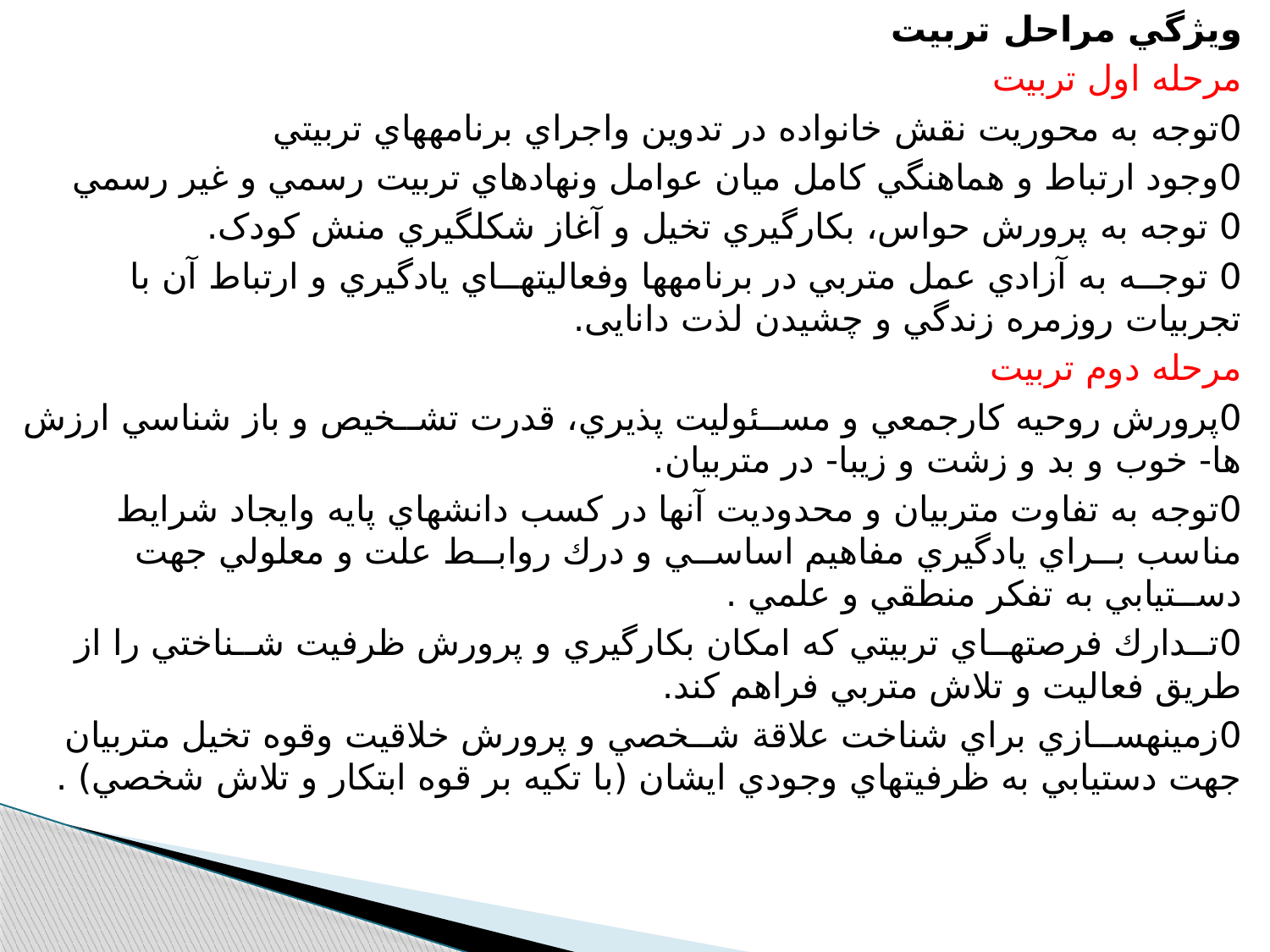

ويژگي مراحل تربيت
مرحله اول تربيت
0توجه به محوريت نقش خانواده در تدوين واجراي برنامههاي تربيتي
0وجود ارتباط و هماهنگي كامل ميان عوامل ونهادهاي تربيت رسمي و غير رسمي
0 توجه به پرورش حواس، بکارگيري تخيل و آغاز شکلگيري منش کودک.
0 توجــه به آزادي عمل متربي در برنامهها وفعاليتهــاي يادگيري و ارتباط آن با تجربيات روزمره زندگي و چشيدن لذت دانایی.
مرحله دوم تربیت
0پرورش روحيه كارجمعي و مســئوليت پذيري، قدرت تشــخيص و باز شناسي ارزش ها- خوب و بد و زشت و زيبا- در متربيان.
0توجه به تفاوت متربيان و محدوديت آنها در كسب دانشهاي پايه وايجاد شرايط مناسب بــراي يادگيري مفاهيم اساســي و درك روابــط علت و معلولي جهت دســتيابي به تفكر منطقي و علمي .
0تــدارك فرصتهــاي تربيتي كه امكان بكارگيري و پرورش ظرفيت شــناختي را از طريق فعاليت و تلاش متربي فراهم كند.
0زمينهســازي براي شناخت علاقة شــخصي و پرورش خلاقيت وقوه تخيل متربيان جهت دستيابي به ظرفيتهاي وجودي ايشان (با تكيه بر قوه ابتكار و تلاش شخصي) .